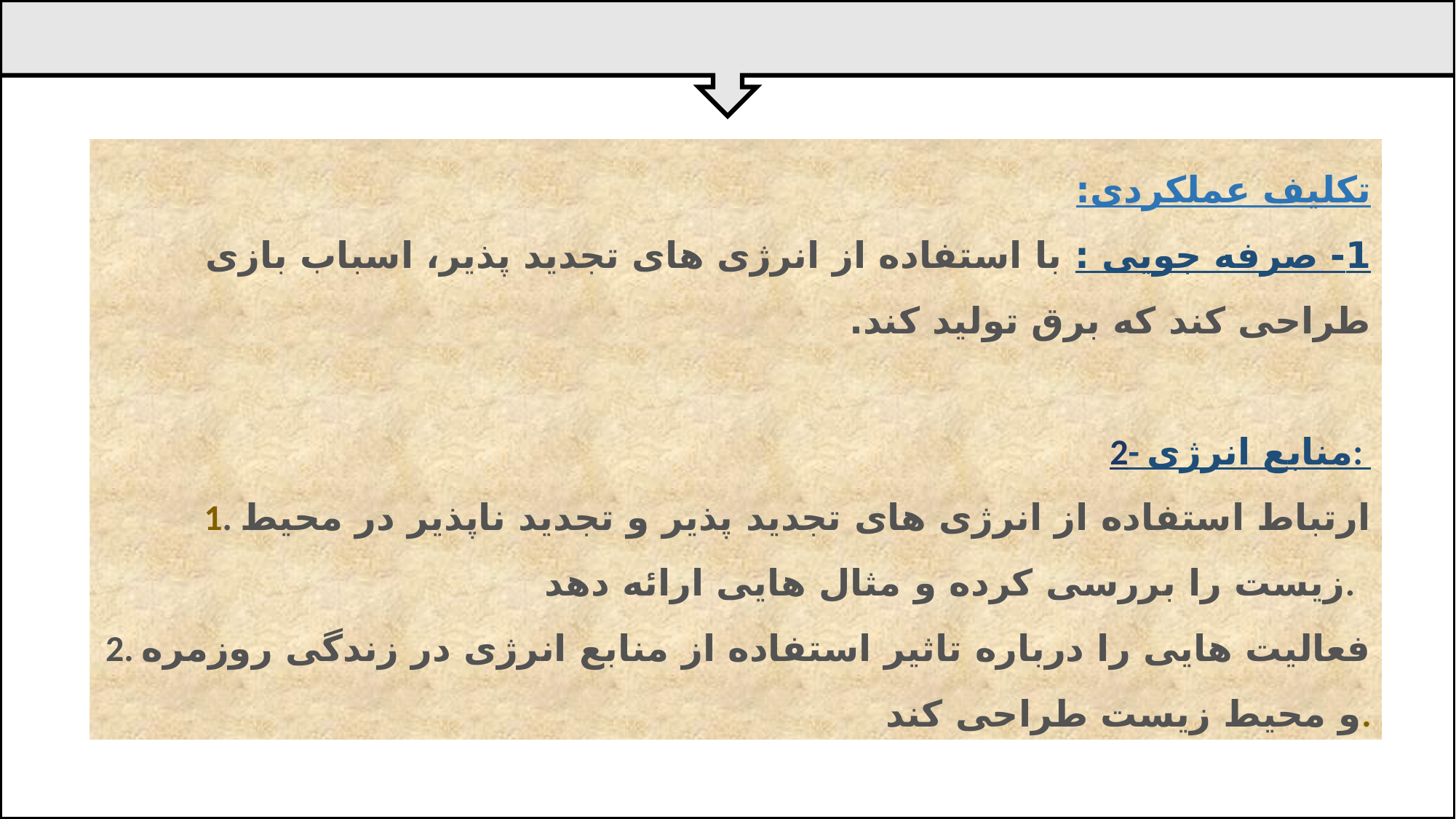

تکلیف عملکردی:
1- صرفه جویی : با استفاده از انرژی های تجدید پذیر، اسباب بازی طراحی کند که برق تولید کند.

2- منابع انرژی:
1. ارتباط استفاده از انرژی های تجدید پذیر و تجدید ناپذیر در محیط زیست را بررسی کرده و مثال هایی ارائه دهد.
2. فعالیت هایی را درباره تاثیر استفاده از منابع انرژی در زندگی روزمره و محیط زیست طراحی کند.